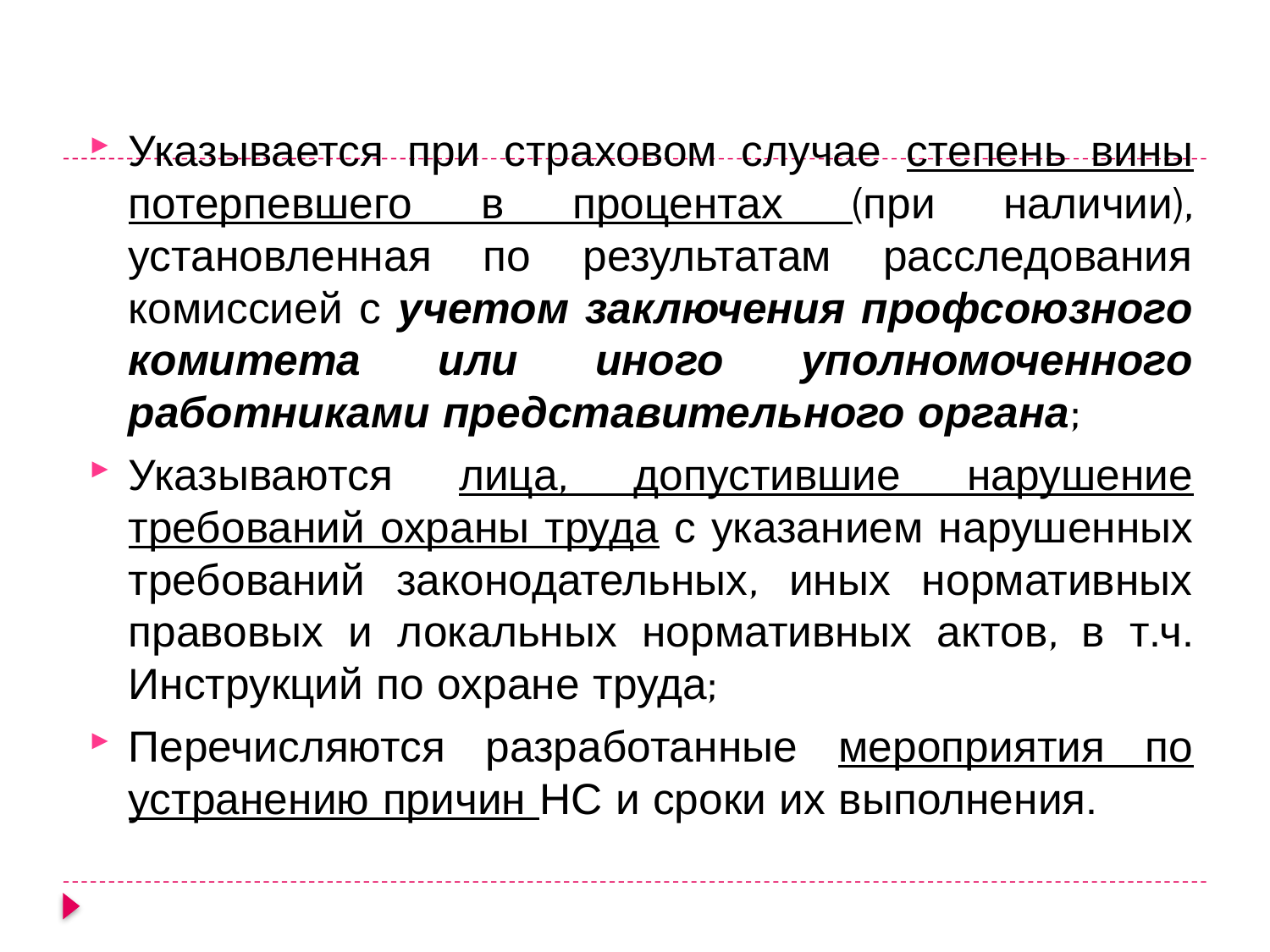

Указывается при страховом случае степень вины потерпевшего в процентах (при наличии), установленная по результатам расследования комиссией с учетом заключения профсоюзного комитета или иного уполномоченного работниками представительного органа;
Указываются лица, допустившие нарушение требований охраны труда с указанием нарушенных требований законодательных, иных нормативных правовых и локальных нормативных актов, в т.ч. Инструкций по охране труда;
Перечисляются разработанные мероприятия по устранению причин НС и сроки их выполнения.